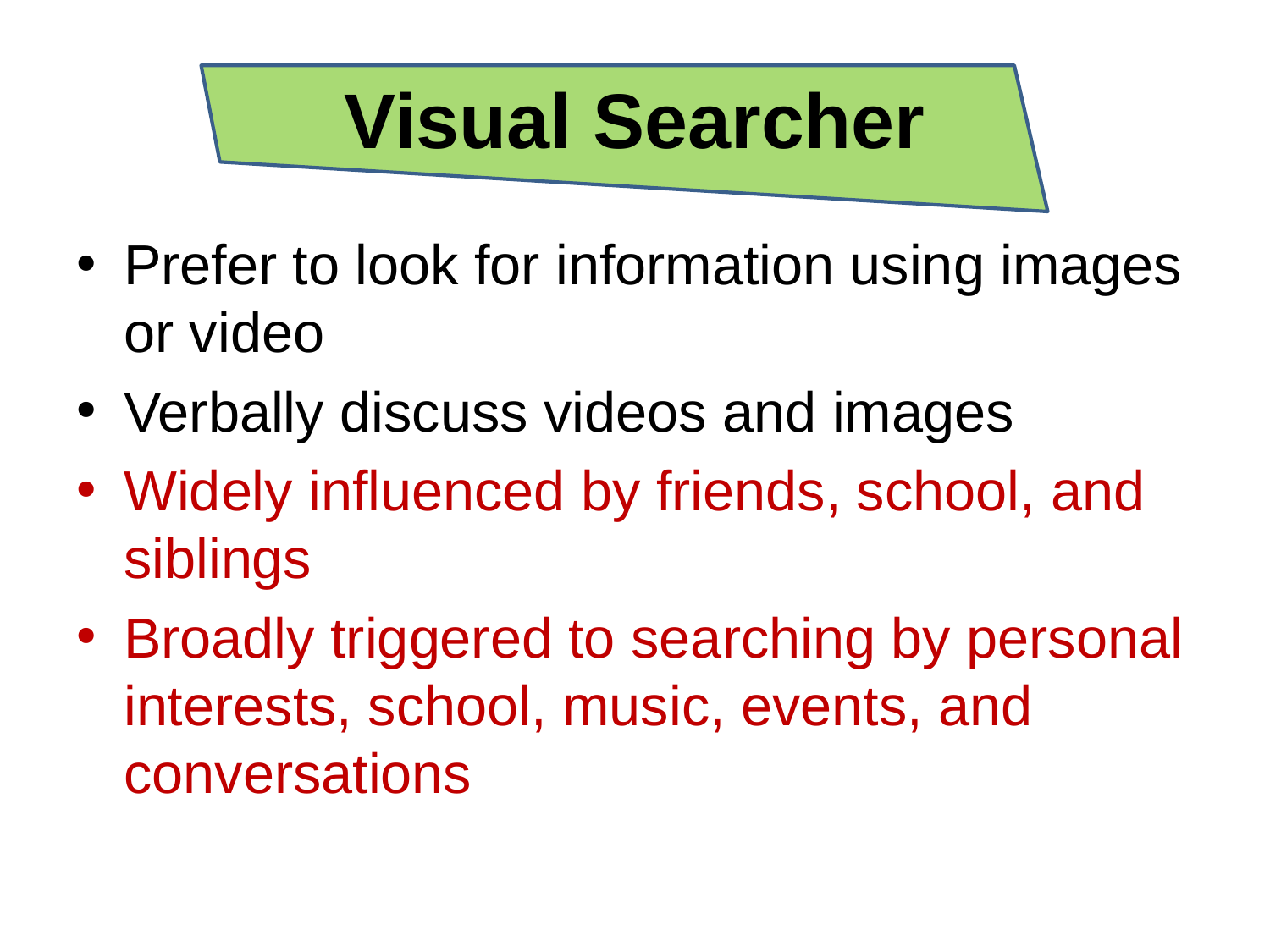

# Visual Searcher

Prefer to look for information using images or video
Verbally discuss videos and images
Widely influenced by friends, school, and siblings
Broadly triggered to searching by personal interests, school, music, events, and conversations